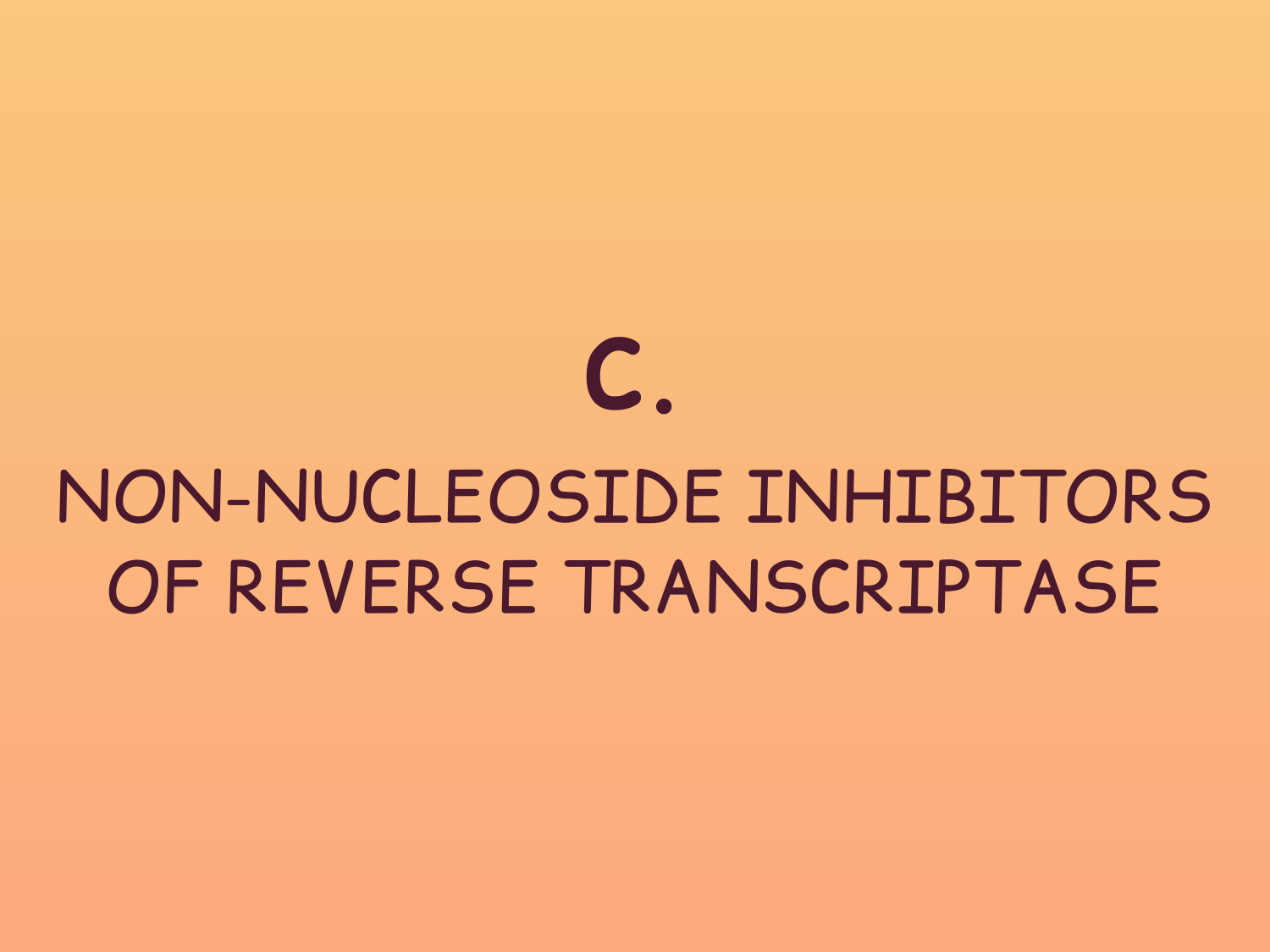

C.

NON-NUCLEOSIDE INHIBITORS
OF REVERSE TRANSCRIPTASE

#